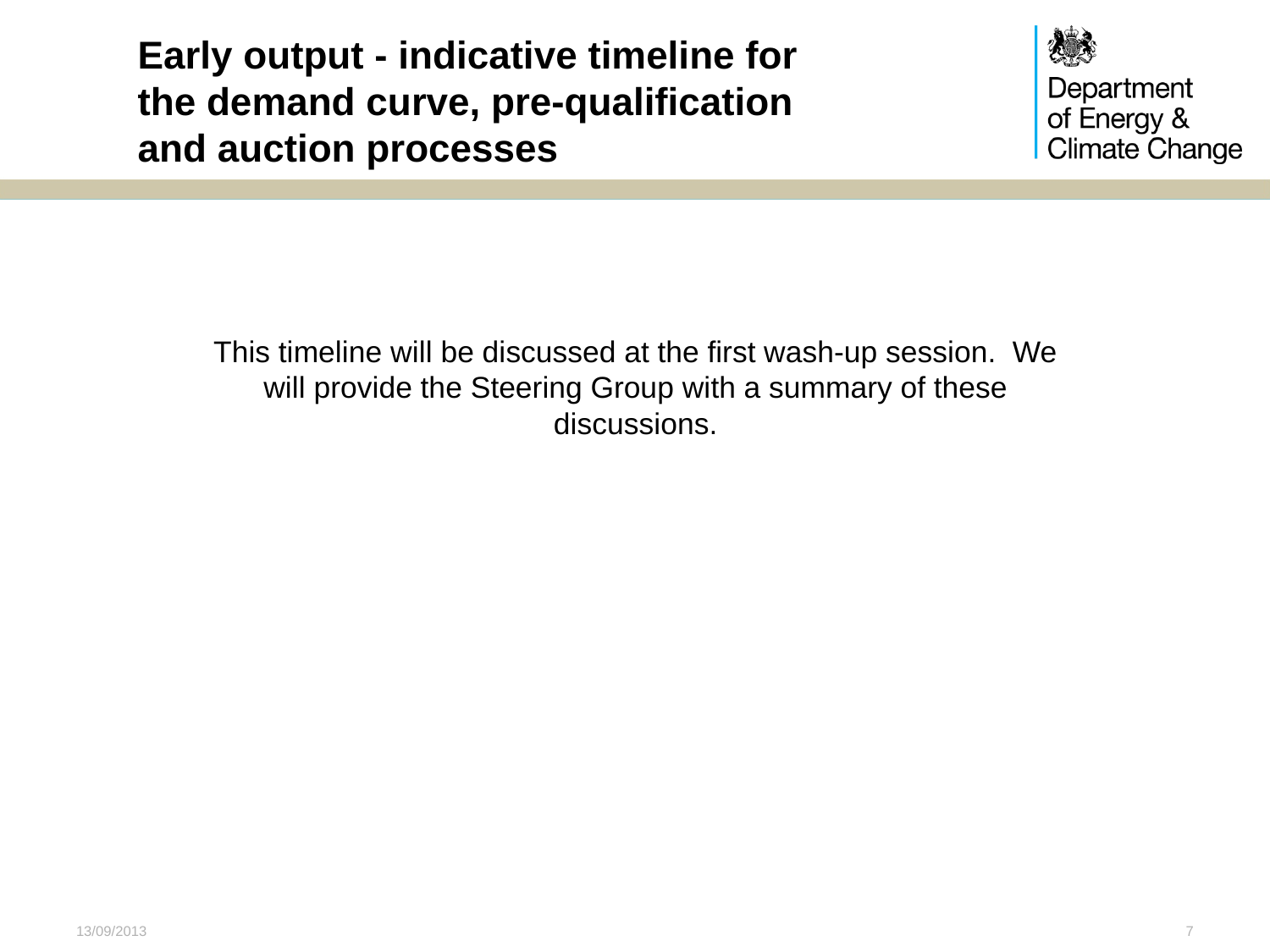

# Early output - indicative timeline for the demand curve, pre-qualification  and auction processes
This timeline will be discussed at the first wash-up session.  We will provide the Steering Group with a summary of these discussions.
13/09/2013

7